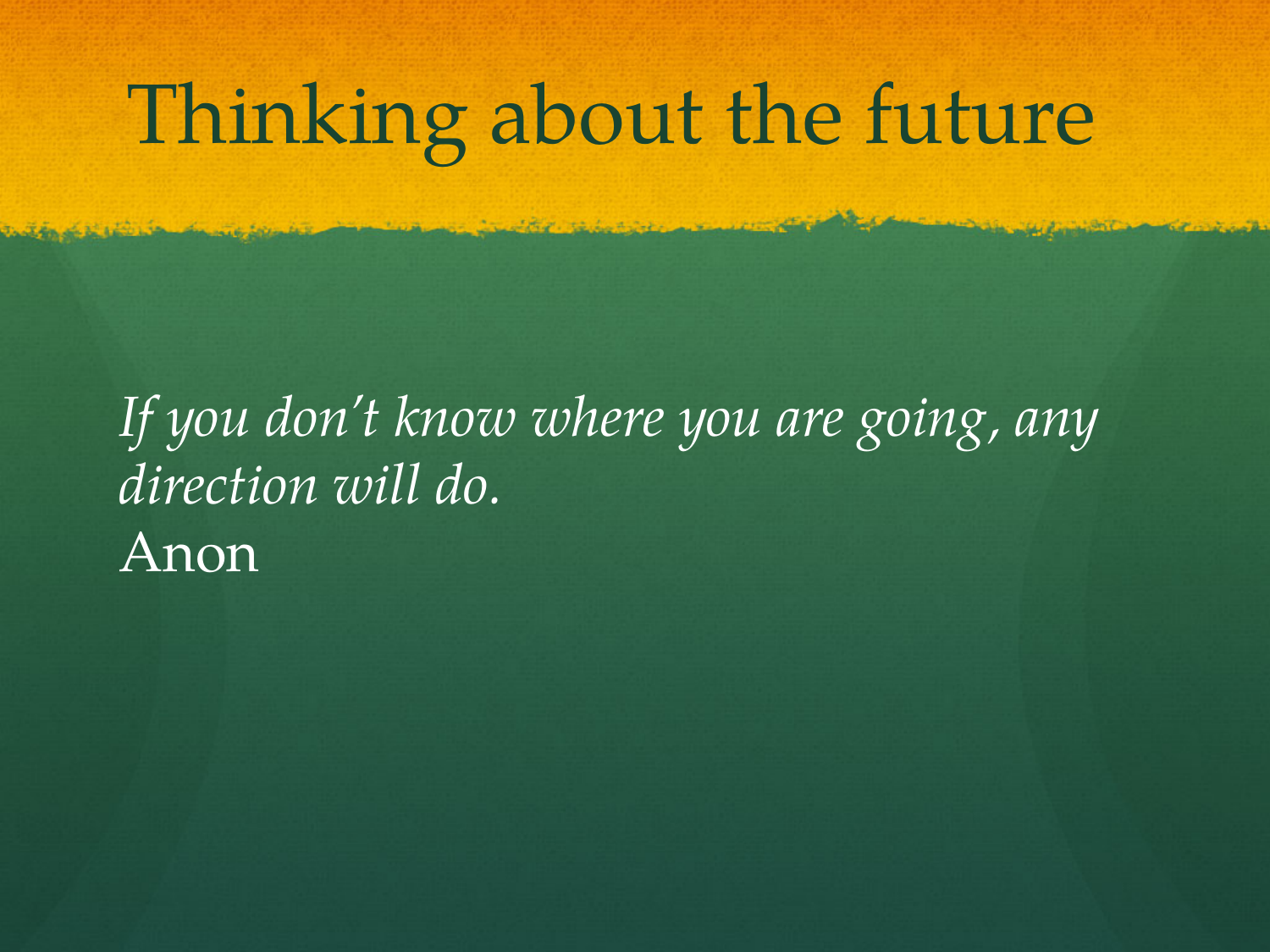

# Thinking about the future

If you don’t know where you are going, any direction will do.
Anon